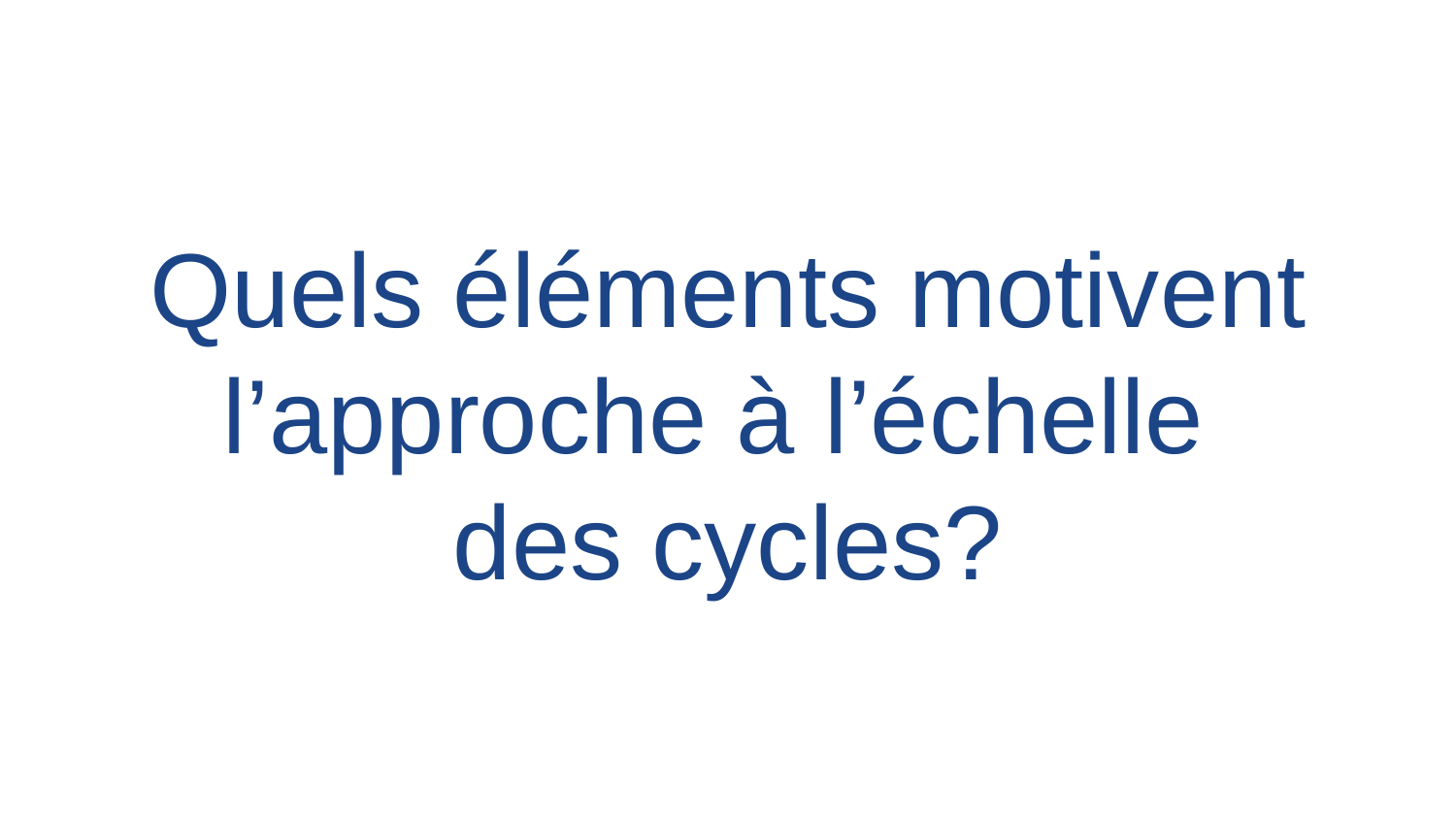

# Quels éléments motivent
l’approche à l’échelle
des cycles?